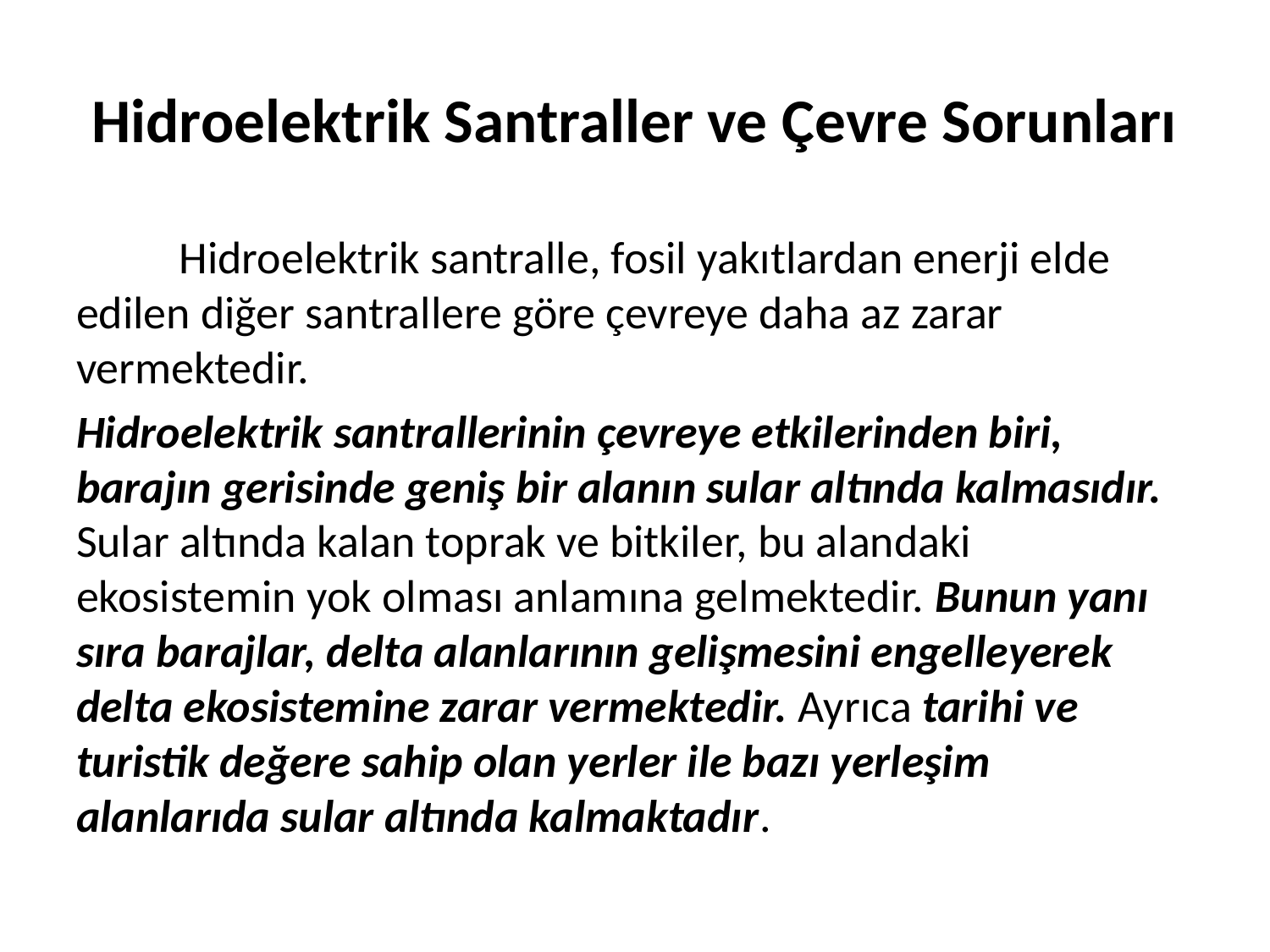

# Hidroelektrik Santraller ve Çevre Sorunları
	Hidroelektrik santralle, fosil yakıtlardan enerji elde edilen diğer santrallere göre çevreye daha az zarar vermektedir.
Hidroelektrik santrallerinin çevreye etkilerinden biri, barajın gerisinde geniş bir alanın sular altında kalmasıdır. Sular altında kalan toprak ve bitkiler, bu alandaki ekosistemin yok olması anlamına gelmektedir. Bunun yanı sıra barajlar, delta alanlarının gelişmesini engelleyerek delta ekosistemine zarar vermektedir. Ayrıca tarihi ve turistik değere sahip olan yerler ile bazı yerleşim alanlarıda sular altında kalmaktadır.